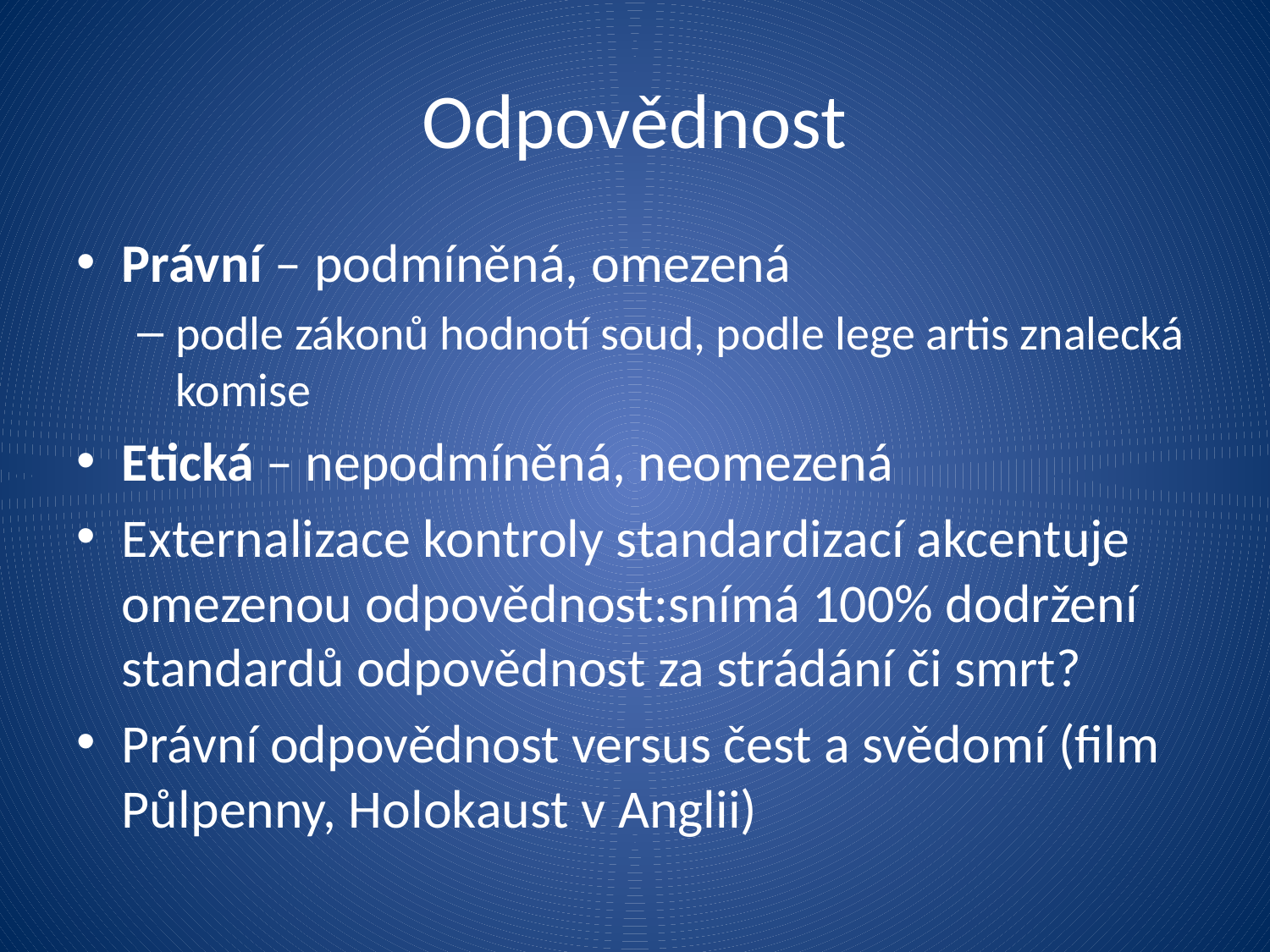

# Odpovědnost
Právní – podmíněná, omezená
podle zákonů hodnotí soud, podle lege artis znalecká komise
Etická – nepodmíněná, neomezená
Externalizace kontroly standardizací akcentuje omezenou odpovědnost:snímá 100% dodržení standardů odpovědnost za strádání či smrt?
Právní odpovědnost versus čest a svědomí (film Půlpenny, Holokaust v Anglii)